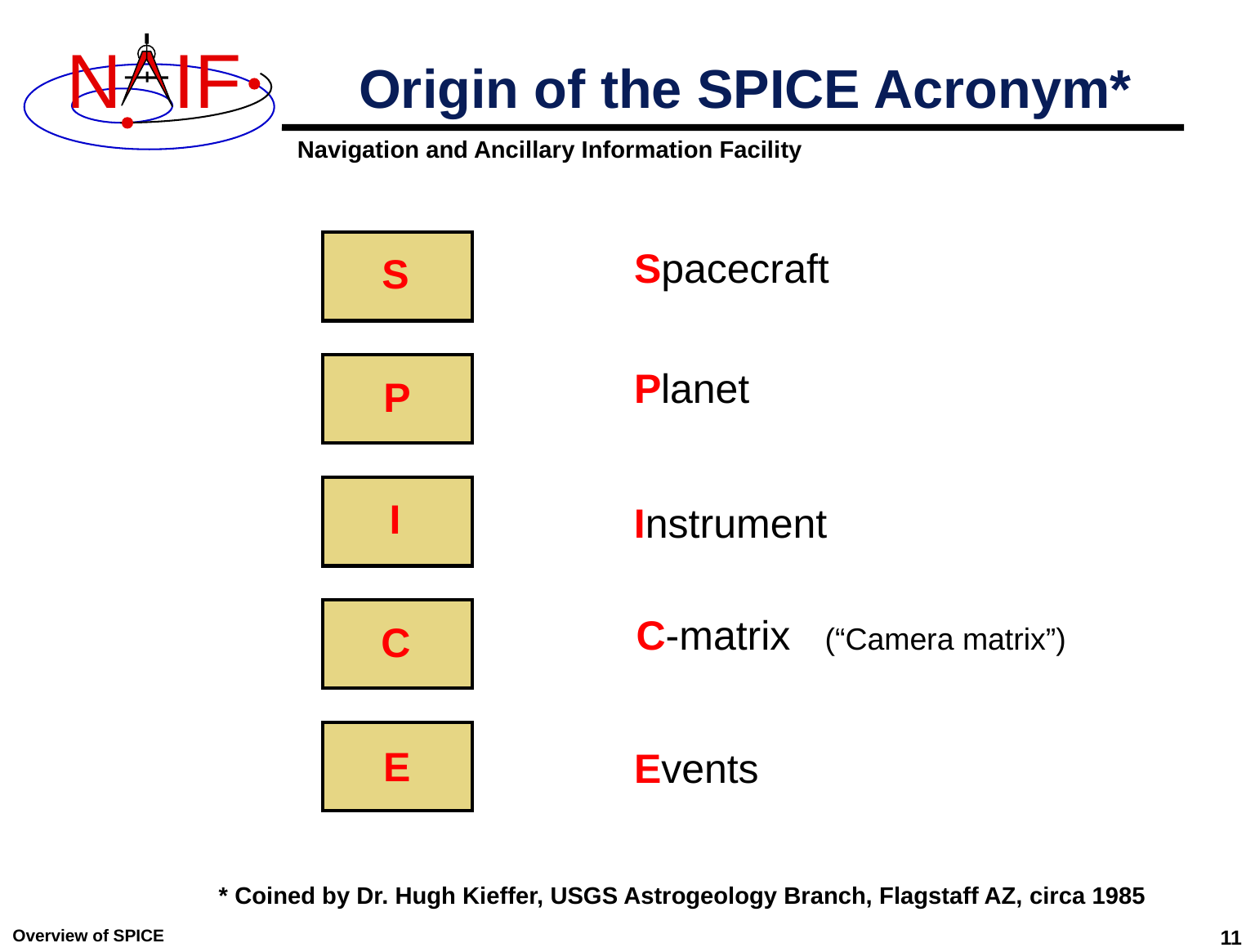

# Origin of the SPICE Acronym*

Spacecraft
S

Planet
P

I
Instrument

C-matrix   (“Camera matrix”)
C

E
Events
* Coined by Dr. Hugh Kieffer, USGS Astrogeology Branch, Flagstaff AZ, circa 1985
Overview of SPICE
11